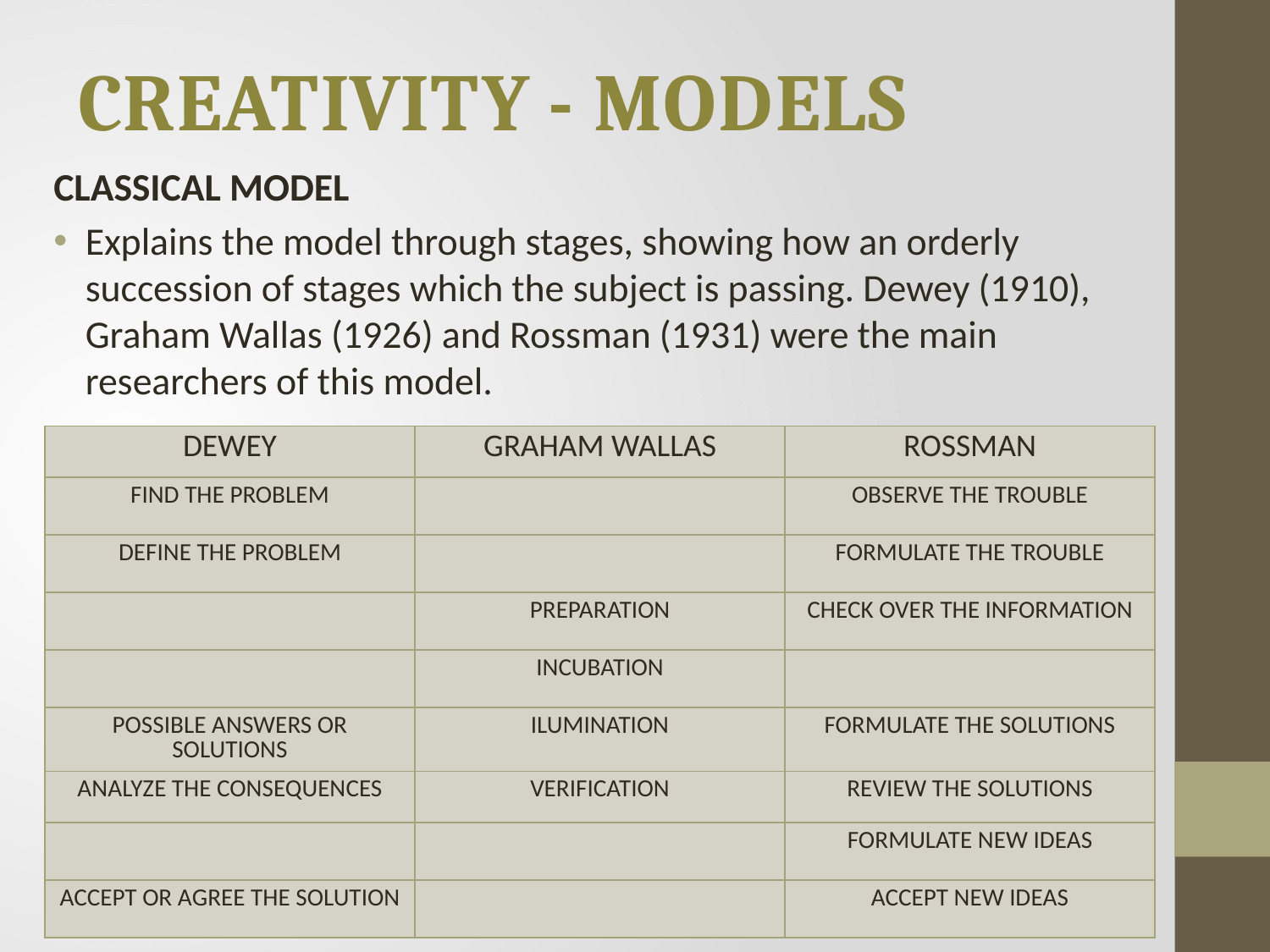

# CREATIVITY - MODELS
CLASSICAL MODEL
Explains the model through stages, showing how an orderly succession of stages which the subject is passing. Dewey (1910), Graham Wallas (1926) and Rossman (1931) were the main researchers of this model.
| DEWEY | GRAHAM WALLAS | ROSSMAN |
| --- | --- | --- |
| FIND THE PROBLEM |  | OBSERVE THE TROUBLE |
| DEFINE THE PROBLEM |  | FORMULATE THE TROUBLE |
|  | PREPARATION | CHECK OVER THE INFORMATION |
|  | INCUBATION |  |
| POSSIBLE ANSWERS OR SOLUTIONS | ILUMINATION | FORMULATE THE SOLUTIONS |
| ANALYZE THE CONSEQUENCES | VERIFICATION | REVIEW THE SOLUTIONS |
|  |  | FORMULATE NEW IDEAS |
| ACCEPT OR AGREE THE SOLUTION |  | ACCEPT NEW IDEAS |